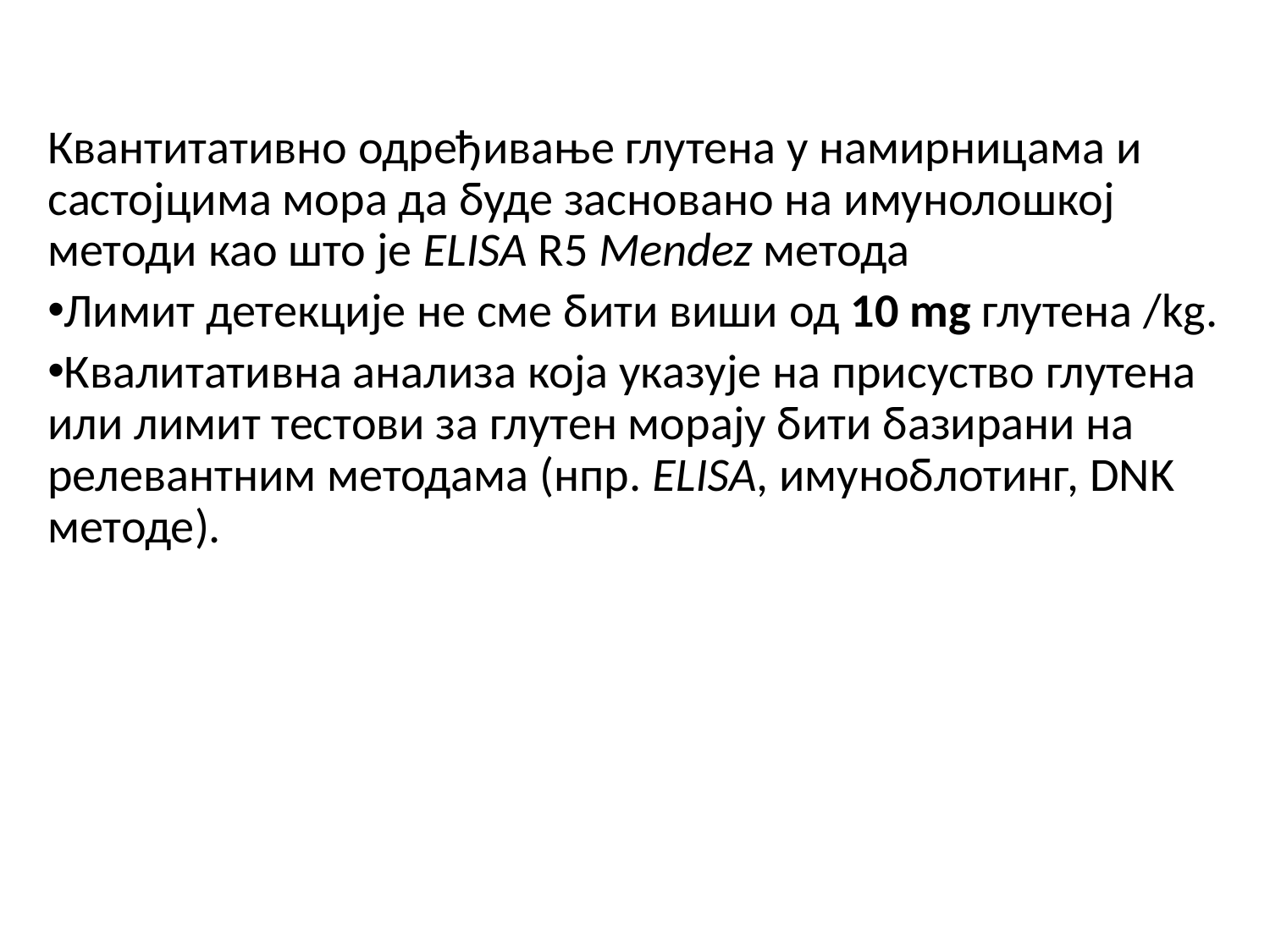

Квантитативно одређивање глутена у намирницама и састојцима мора да буде засновано на имунолошкој методи као што је ELISA R5 Mendez метода
Лимит детекције не сме бити виши од 10 mg глутена /kg.
Квалитативна анализа која указује на присуство глутена или лимит тестови за глутен морају бити базирани на релевантним методама (нпр. ELISA, имуноблотинг, DNK методе).